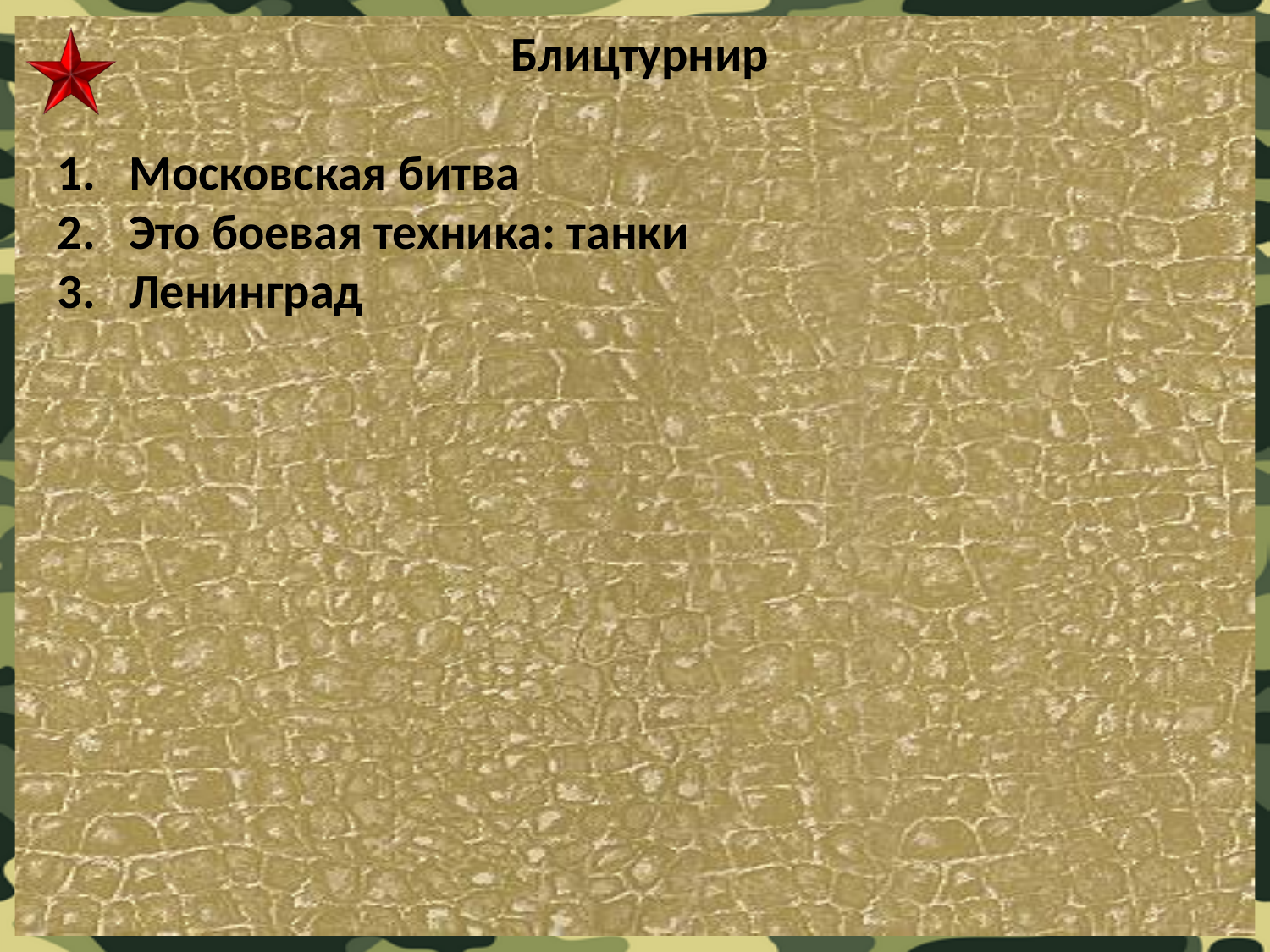

Блицтурнир

Московская битва
Это боевая техника: танки
Ленинград